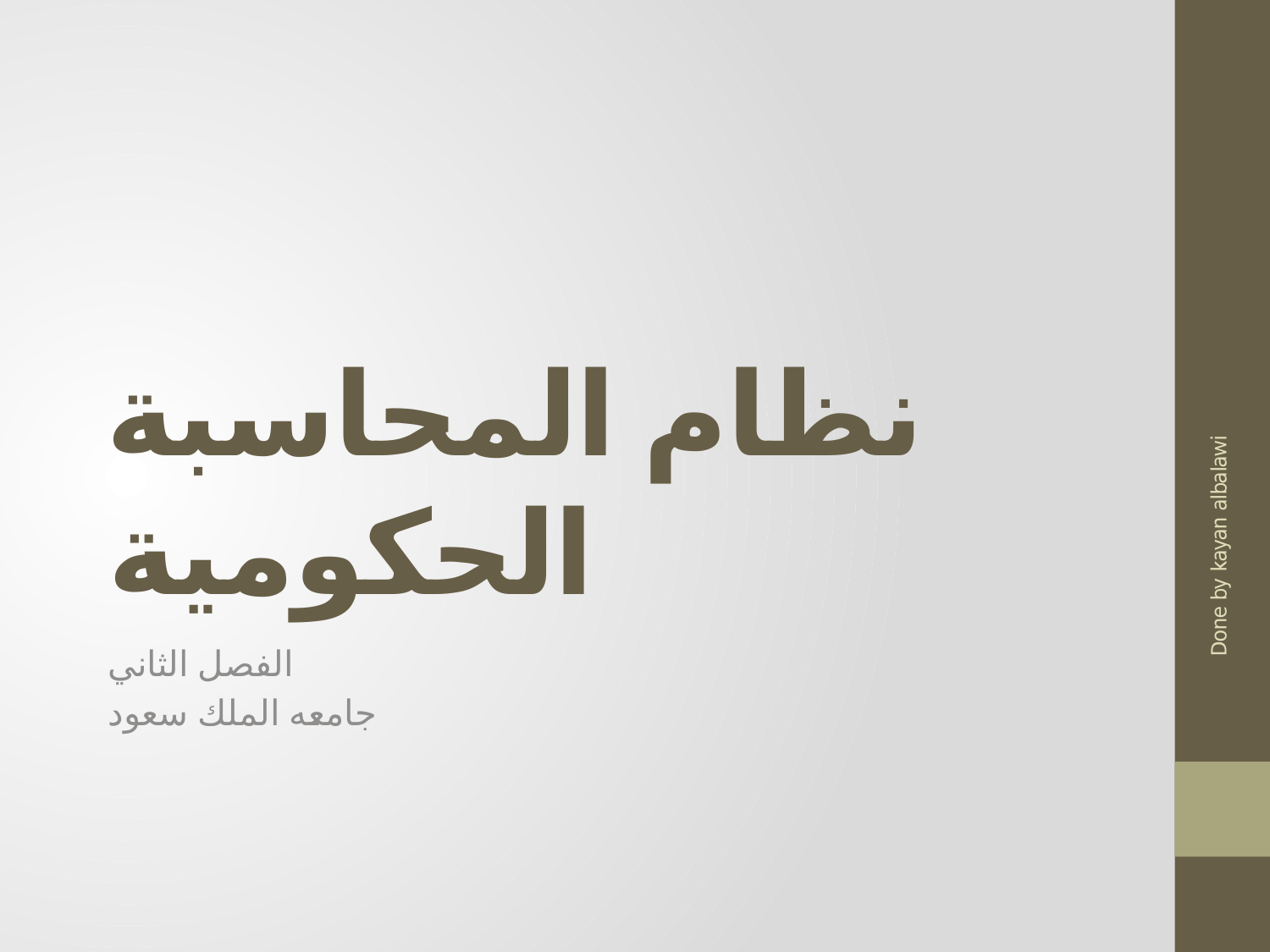

# نظام المحاسبة الحكومية
Done by kayan albalawi
الفصل الثاني
جامعه الملك سعود